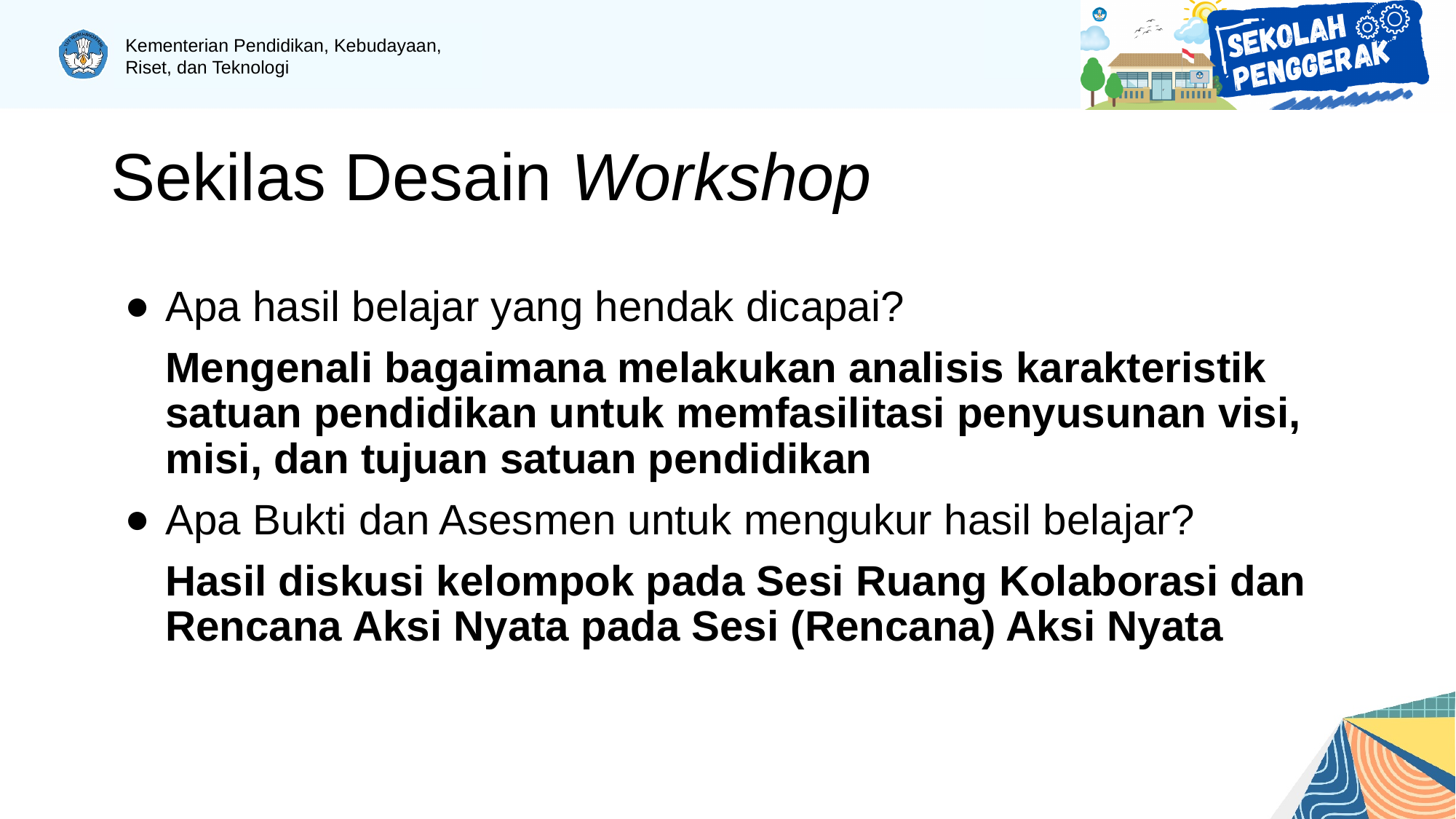

# Sekilas Desain Workshop
Apa hasil belajar yang hendak dicapai?
Mengenali bagaimana melakukan analisis karakteristik satuan pendidikan untuk memfasilitasi penyusunan visi, misi, dan tujuan satuan pendidikan
Apa Bukti dan Asesmen untuk mengukur hasil belajar?
Hasil diskusi kelompok pada Sesi Ruang Kolaborasi dan Rencana Aksi Nyata pada Sesi (Rencana) Aksi Nyata